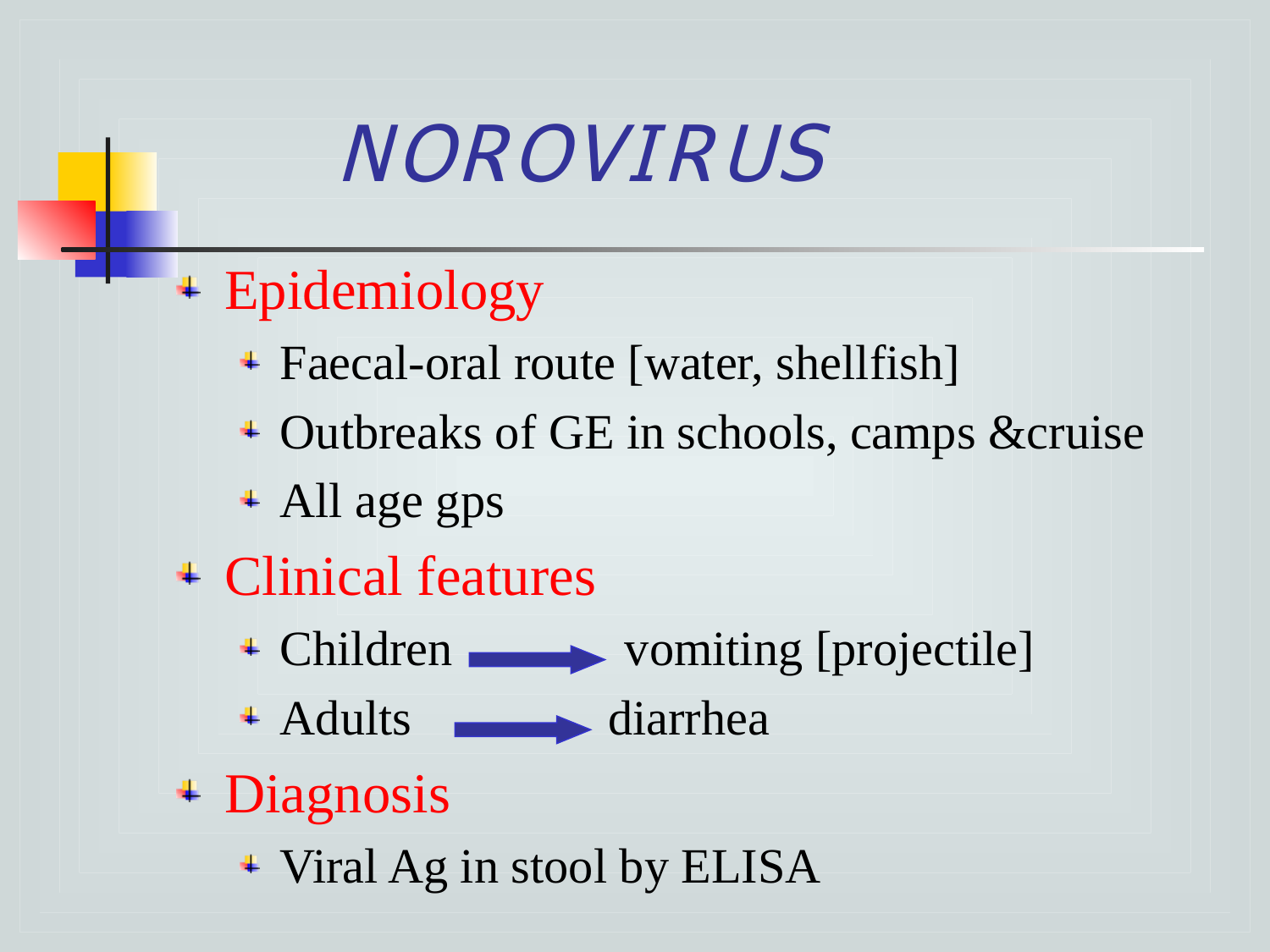

# NOROVIRUS
Epidemiology
Faecal-oral route [water, shellfish]
Outbreaks of GE in schools, camps &cruise
All age gps
Clinical features
Children              vomiting [projectile]
Adults                diarrhea
Diagnosis
Viral Ag in stool by ELISA